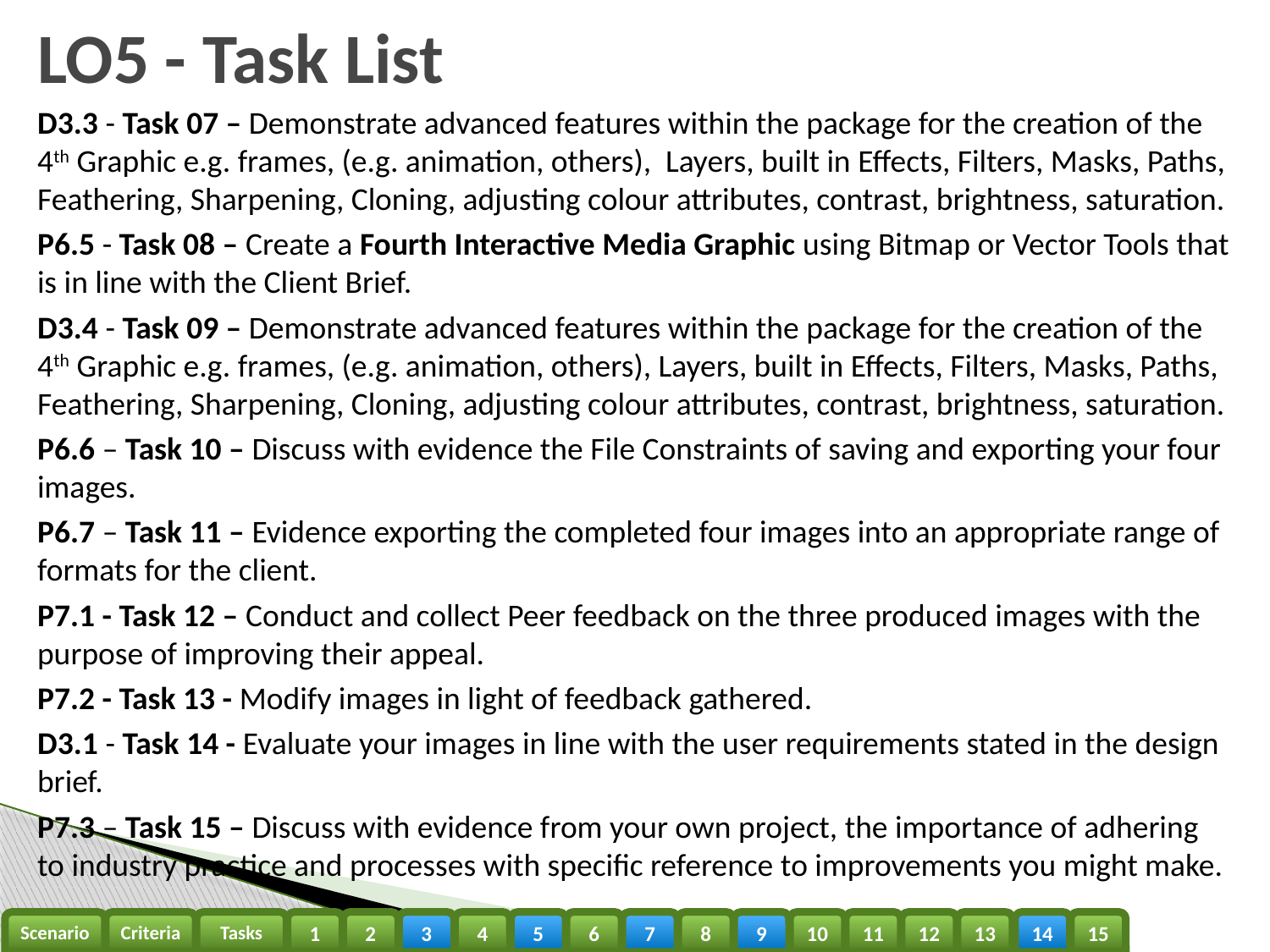

# LO5 - Task List
D3.3 - Task 07 – Demonstrate advanced features within the package for the creation of the 4th Graphic e.g. frames, (e.g. animation, others),  Layers, built in Effects, Filters, Masks, Paths, Feathering, Sharpening, Cloning, adjusting colour attributes, contrast, brightness, saturation.
P6.5 - Task 08 – Create a Fourth Interactive Media Graphic using Bitmap or Vector Tools that is in line with the Client Brief.
D3.4 - Task 09 – Demonstrate advanced features within the package for the creation of the 4th Graphic e.g. frames, (e.g. animation, others), Layers, built in Effects, Filters, Masks, Paths, Feathering, Sharpening, Cloning, adjusting colour attributes, contrast, brightness, saturation.
P6.6 – Task 10 – Discuss with evidence the File Constraints of saving and exporting your four images.
P6.7 – Task 11 – Evidence exporting the completed four images into an appropriate range of formats for the client.
P7.1 - Task 12 – Conduct and collect Peer feedback on the three produced images with the purpose of improving their appeal.
P7.2 - Task 13 - Modify images in light of feedback gathered.
D3.1 - Task 14 - Evaluate your images in line with the user requirements stated in the design brief.
P7.3 – Task 15 – Discuss with evidence from your own project, the importance of adhering to industry practice and processes with specific reference to improvements you might make.